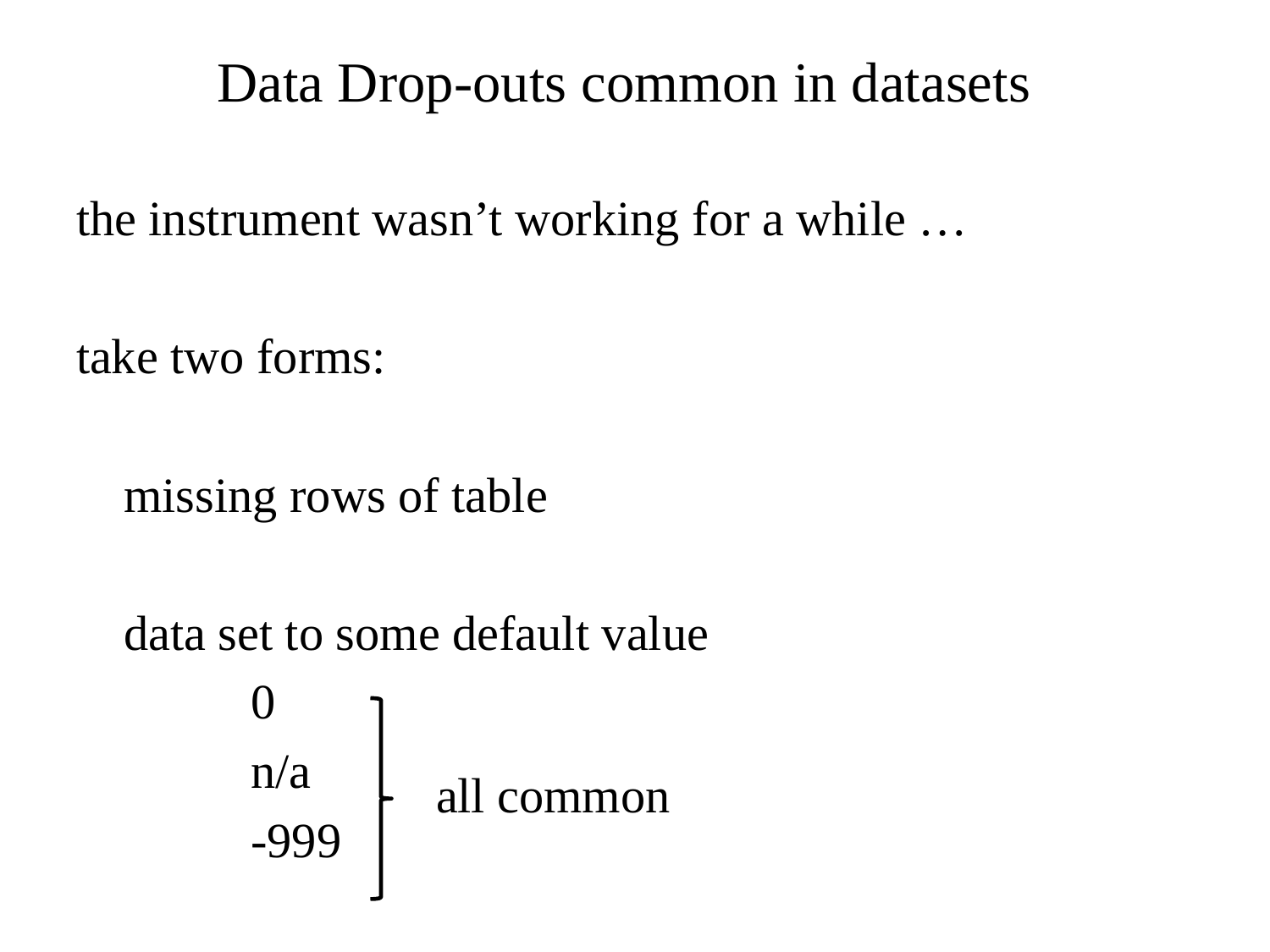

# Data Drop-outs common in datasets
the instrument wasn’t working for a while …

take two forms:

	missing rows of table

	data set to some default value
		0
		n/a
		-999

all common